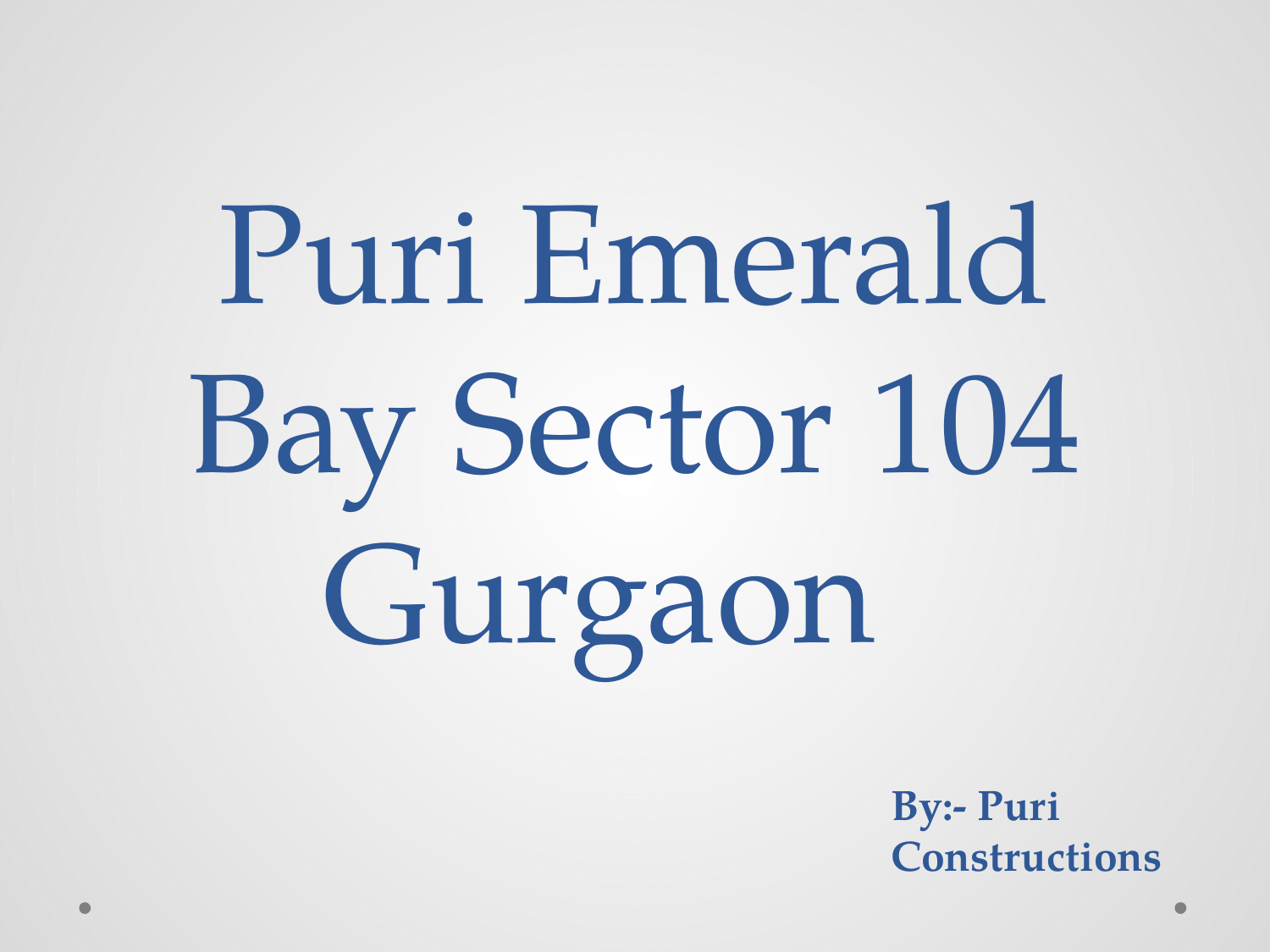

# Puri Emerald Bay Sector 104 Gurgaon
By:- Puri Constructions